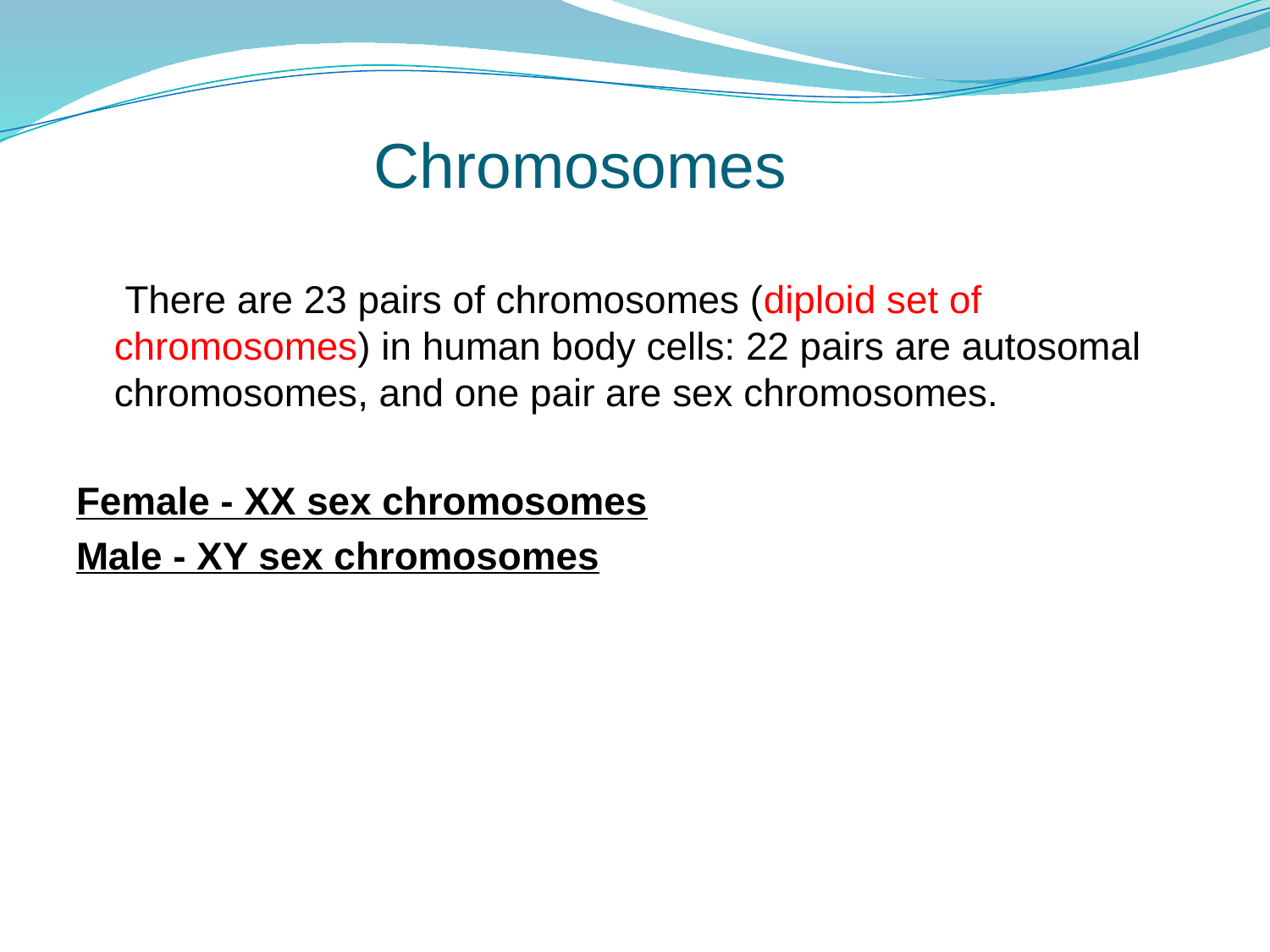

# Chromosomes
	 There are 23 pairs of chromosomes (diploid set of chromosomes) in human body cells: 22 pairs are autosomal chromosomes, and one pair are sex chromosomes.

Female - XX sex chromosomes
Male - XY sex chromosomes